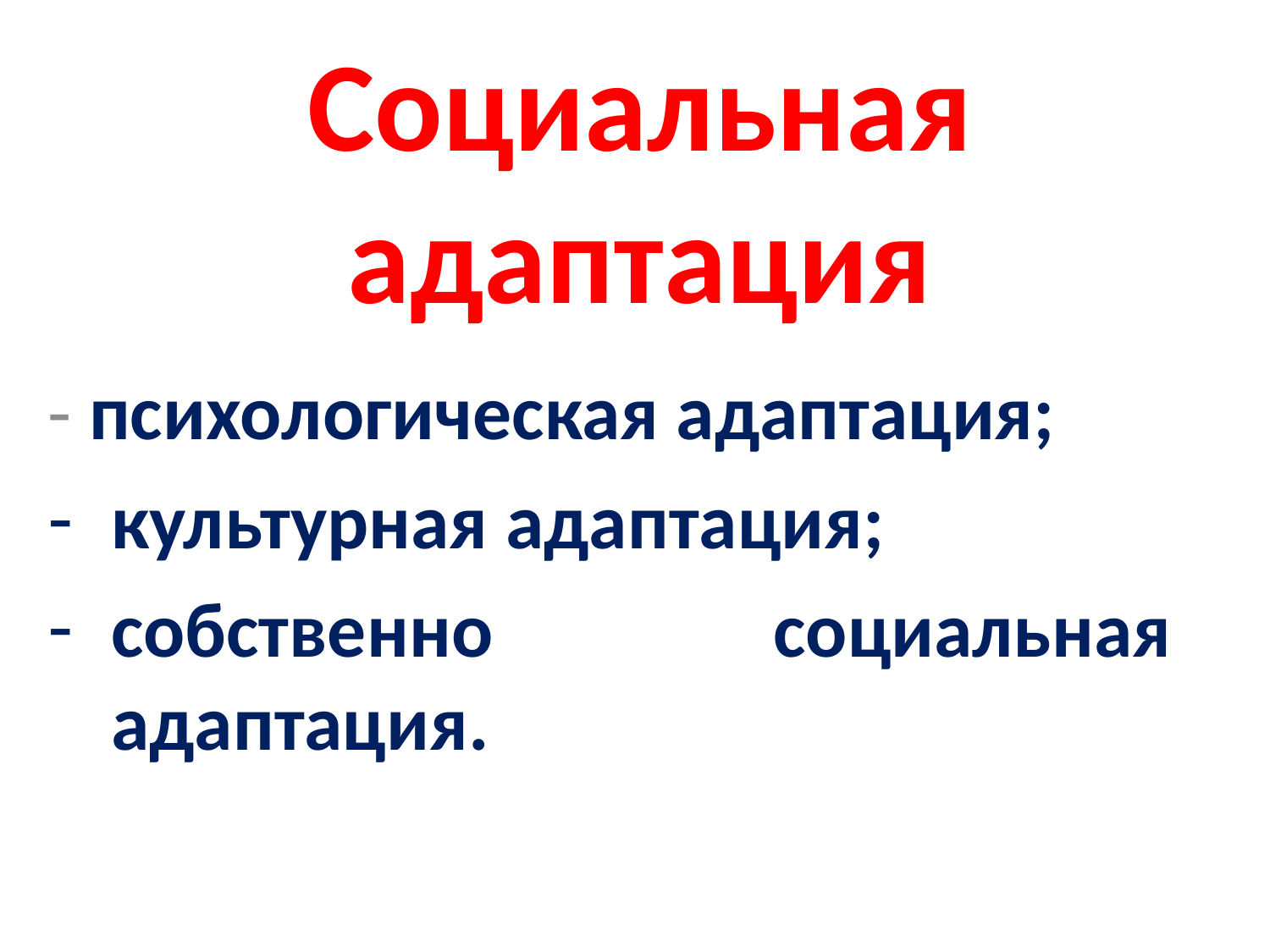

# Социальная адаптация
- психологическая адаптация;
культурная адаптация;
собственно социальная адаптация.